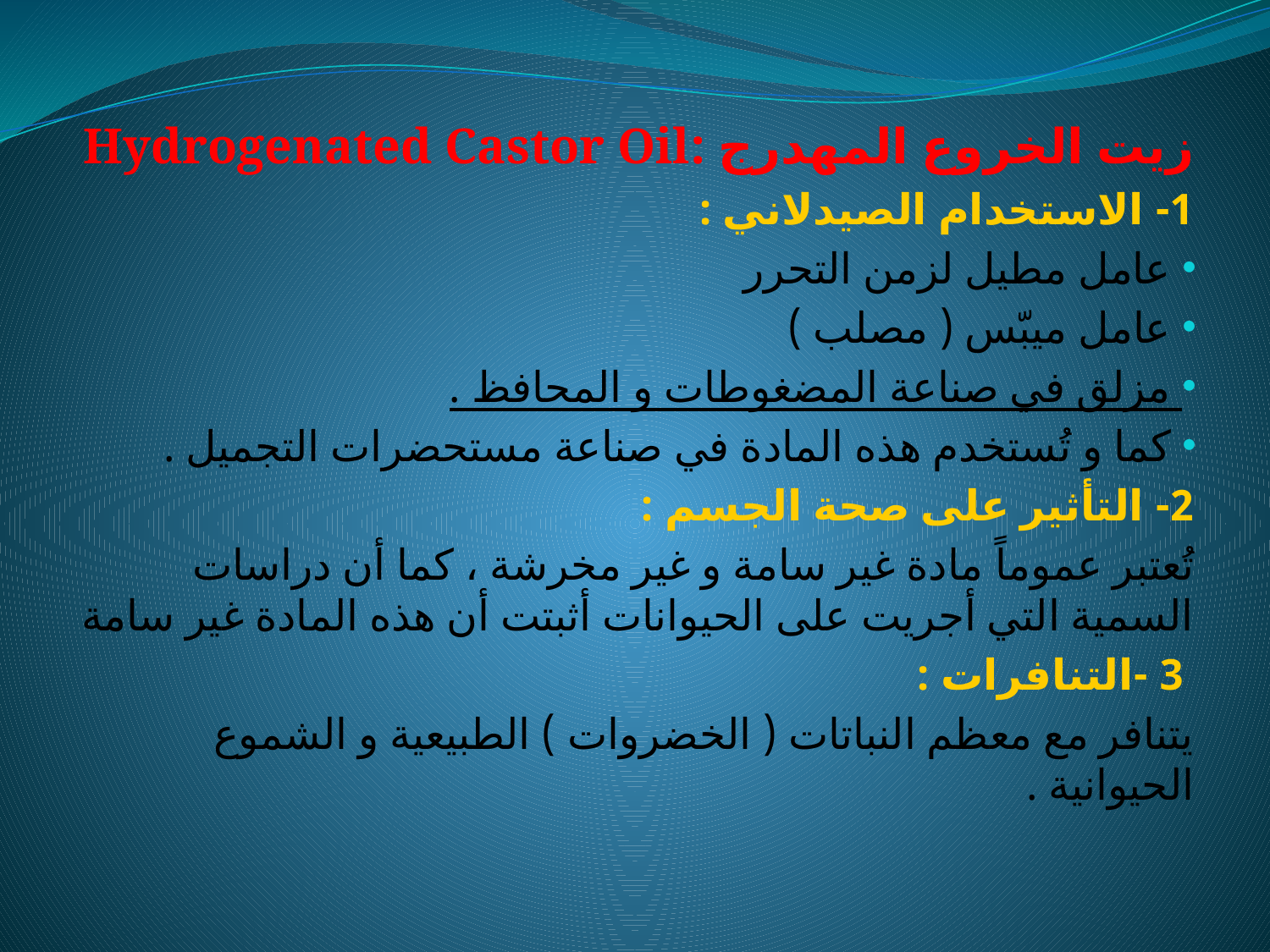

زيت الخروع المهدرج :Hydrogenated Castor Oil
1- الاستخدام الصيدلاني :
 عامل مطيل لزمن التحرر
 عامل ميبّس ( مصلب )
 مزلق في صناعة المضغوطات و المحافظ .
 كما و تُستخدم هذه المادة في صناعة مستحضرات التجميل .
2- التأثير على صحة الجسم :
تُعتبر عموماً مادة غير سامة و غير مخرشة ، كما أن دراسات السمية التي أجريت على الحيوانات أثبتت أن هذه المادة غير سامة
 3 -التنافرات :
يتنافر مع معظم النباتات ( الخضروات ) الطبيعية و الشموع الحيوانية .

#